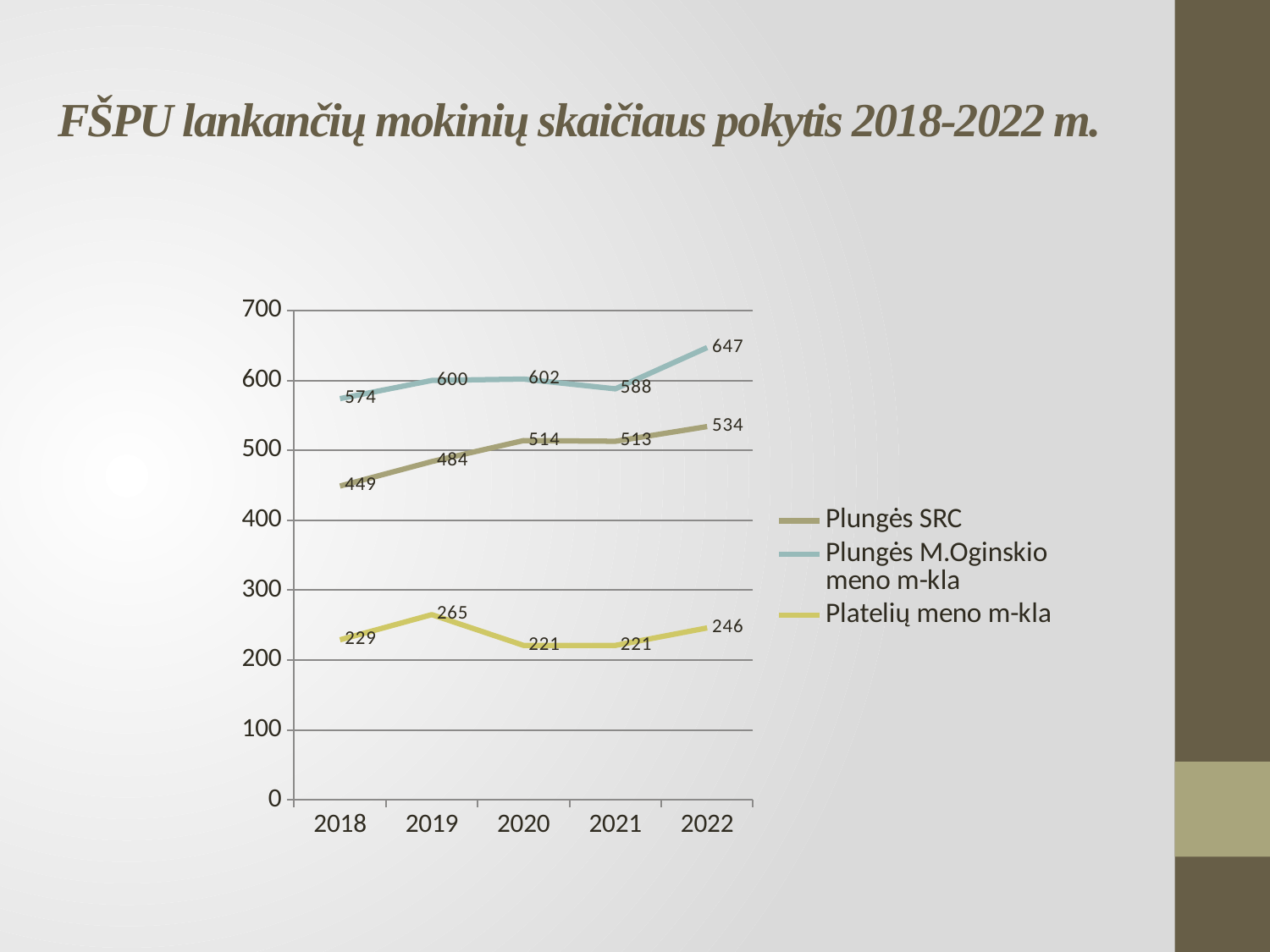

# FŠPU lankančių mokinių skaičiaus pokytis 2018-2022 m.

### Chart

| Category | Plungės SRC | Plungės M.Oginskio meno m-kla | Platelių meno m-kla |
|---|---|---|---|
| 2018 | 449.0 | 574.0 | 229.0 |
| 2019 | 484.0 | 600.0 | 265.0 |
| 2020 | 514.0 | 602.0 | 221.0 |
| 2021 | 513.0 | 588.0 | 221.0 |
| 2022 | 534.0 | 647.0 | 246.0 |